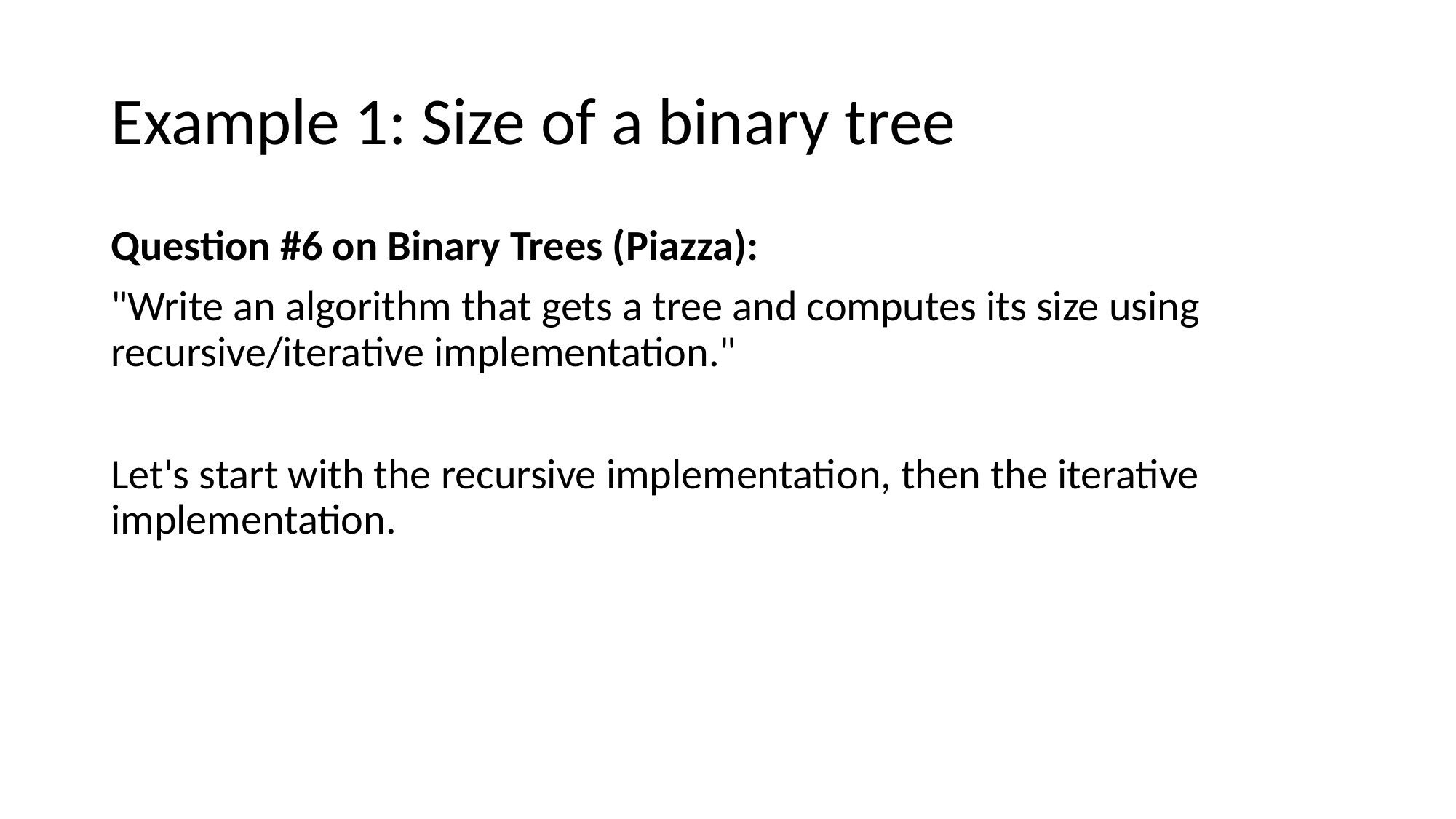

# Example 1: Size of a binary tree
Question #6 on Binary Trees (Piazza):
"Write an algorithm that gets a tree and computes its size using recursive/iterative implementation."

Let's start with the recursive implementation, then the iterative implementation.